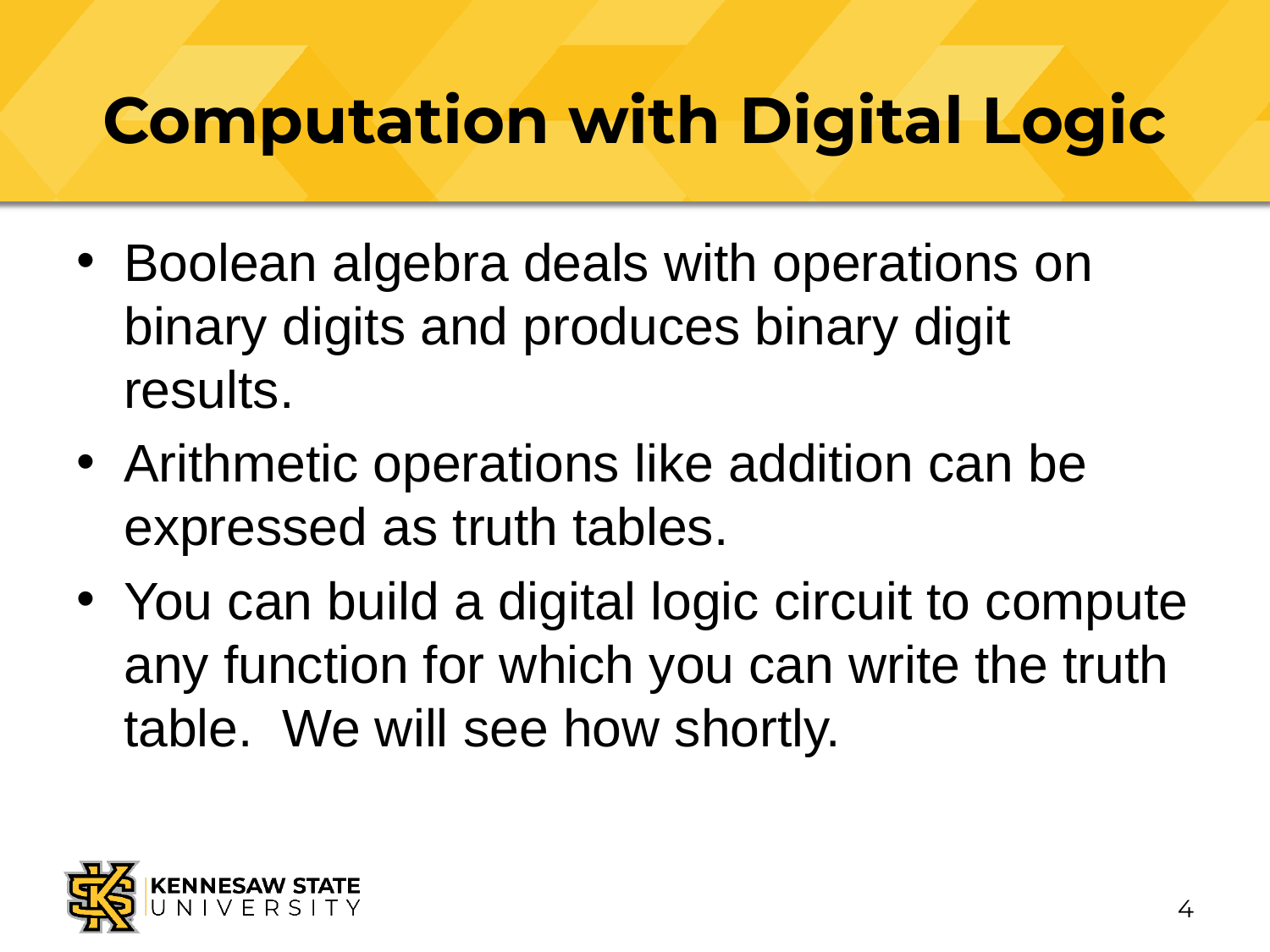

# Computation with Digital Logic
Boolean algebra deals with operations on binary digits and produces binary digit results.
Arithmetic operations like addition can be expressed as truth tables.
You can build a digital logic circuit to compute any function for which you can write the truth table.  We will see how shortly.
4